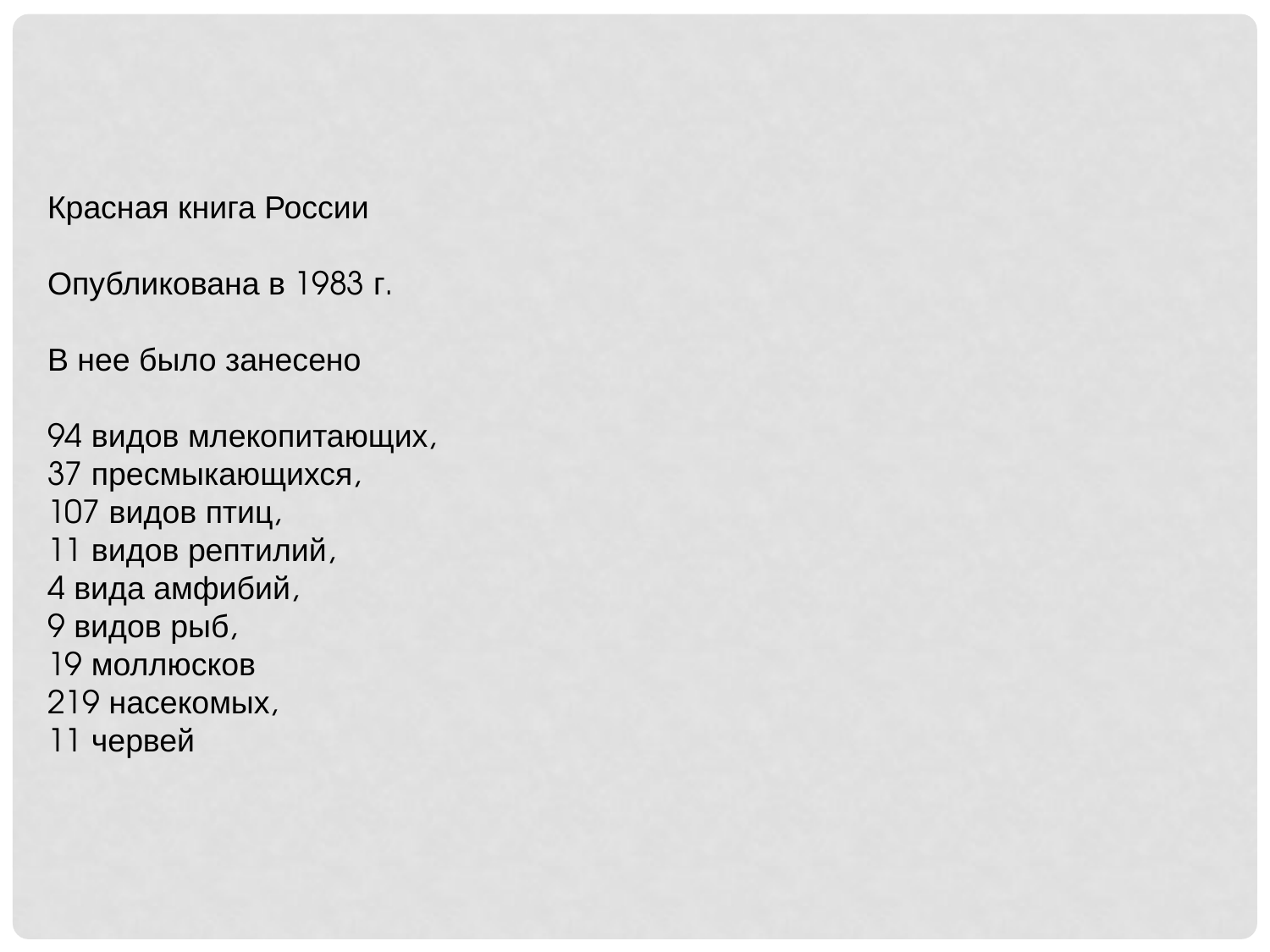

Красная книга России

Опубликована в 1983 г.

В нее было занесено

94 видов млекопитающих,
37 пресмыкающихся,
107 видов птиц,
11 видов рептилий,
4 вида амфибий,
9 видов рыб,
19 моллюсков
219 насекомых,
11 червей